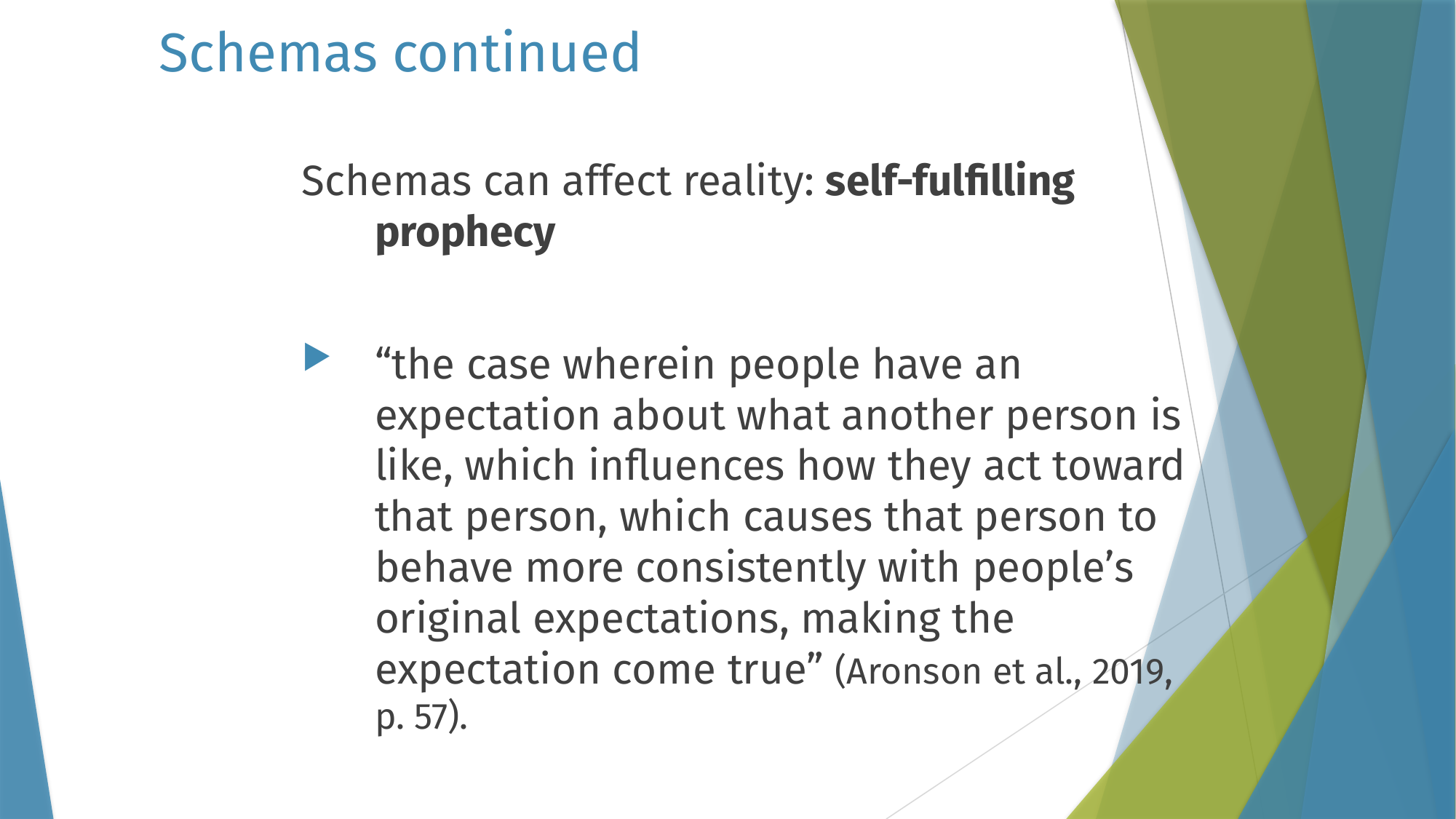

# Schemas continued
Schemas can affect reality: self-fulfilling prophecy

“the case wherein people have an expectation about what another person is like, which influences how they act toward that person, which causes that person to behave more consistently with people’s original expectations, making the expectation come true” (Aronson et al., 2019, p. 57).